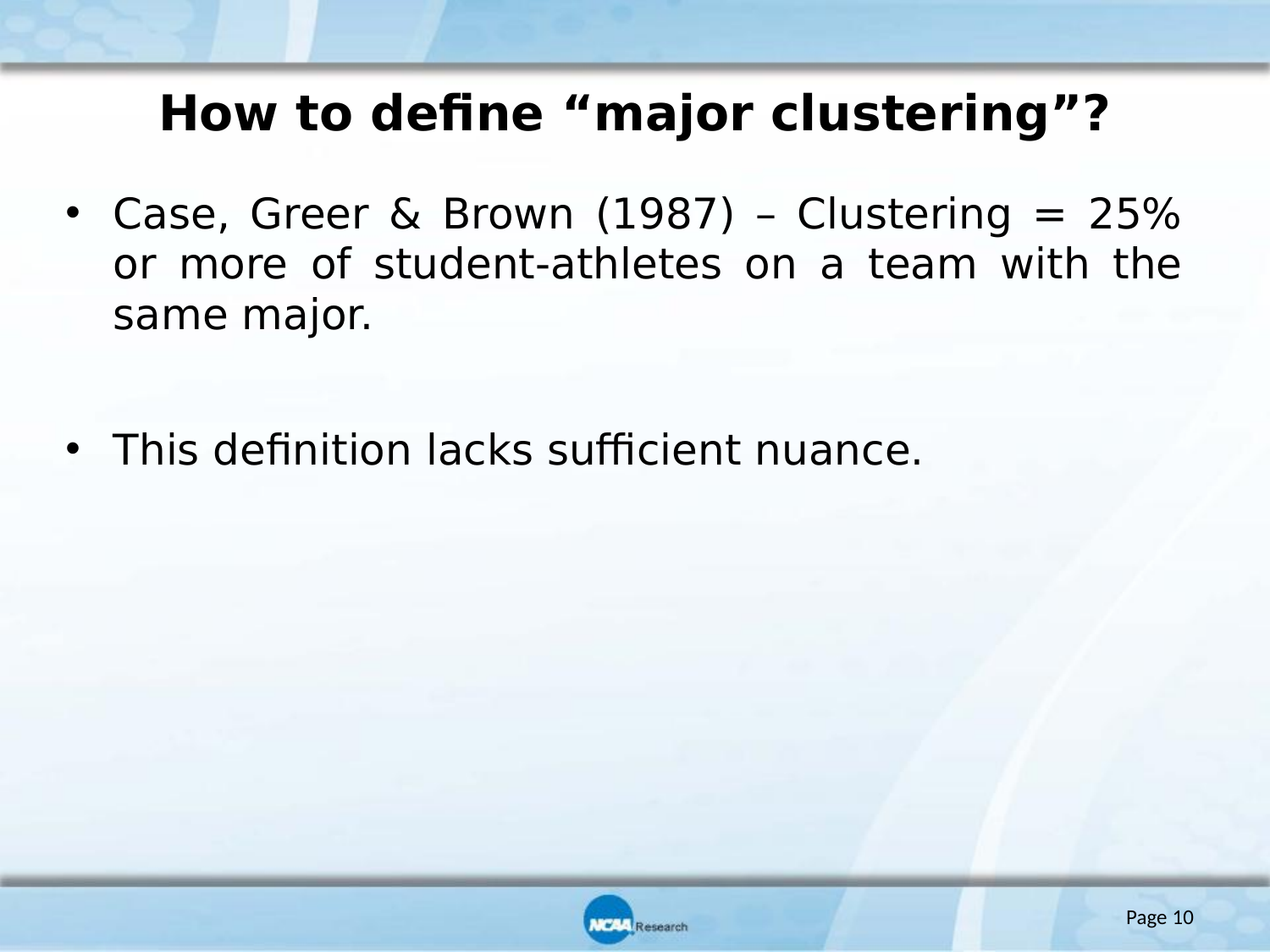

# How to define “major clustering”?
Case, Greer & Brown (1987) – Clustering = 25% or more of student-athletes on a team with the same major.

This definition lacks sufficient nuance.

Page 10